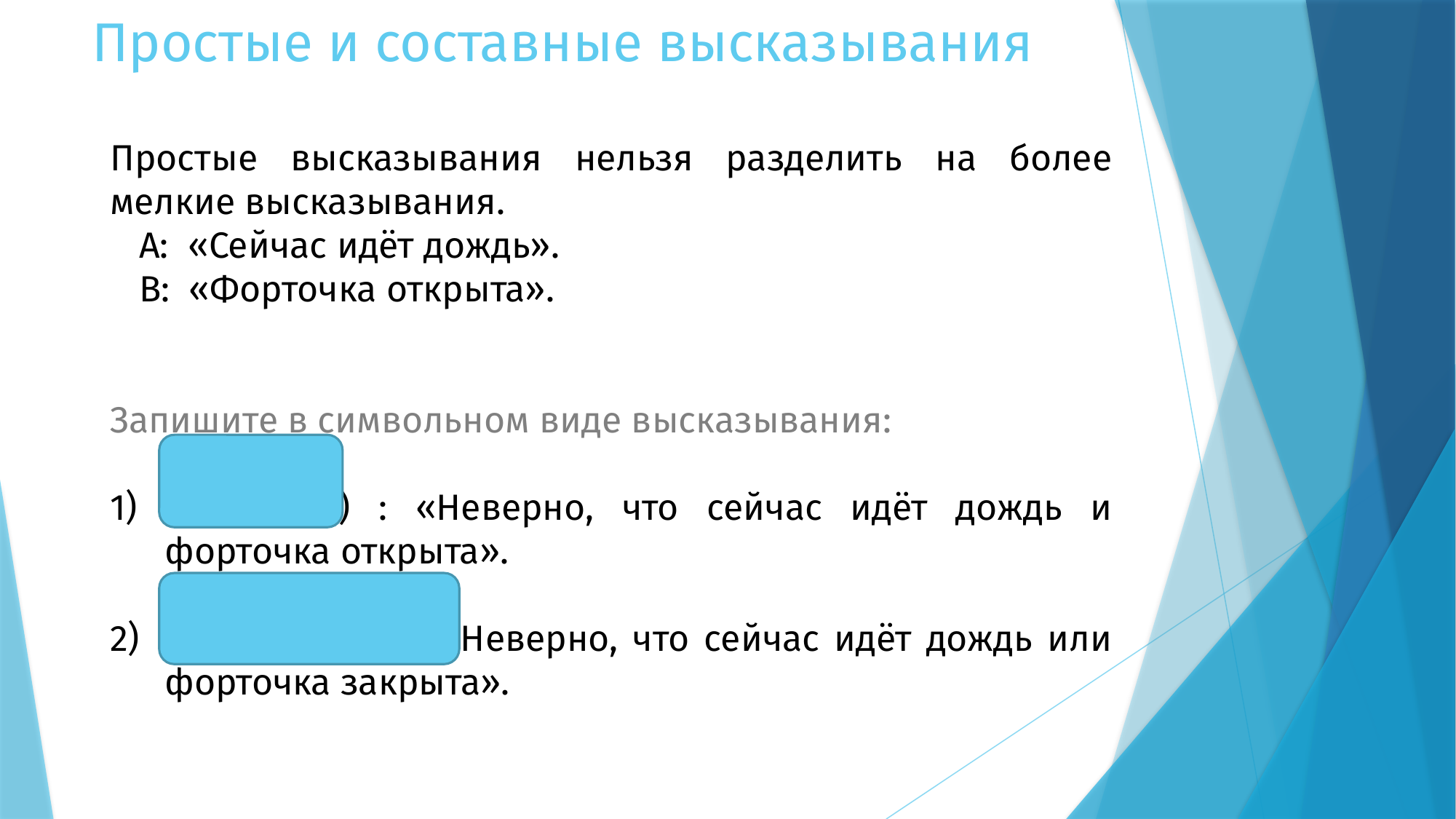

# Простые и составные высказывания
Простые высказывания нельзя разделить на более мелкие высказывания.
   А:  «Сейчас идёт дождь».
   В:  «Форточка открыта».

Запишите в символьном виде высказывания:

не(А и В) : «Неверно, что сейчас идёт дождь и форточка открыта».

не (А или не В): Неверно, что сейчас идёт дождь или форточка закрыта».